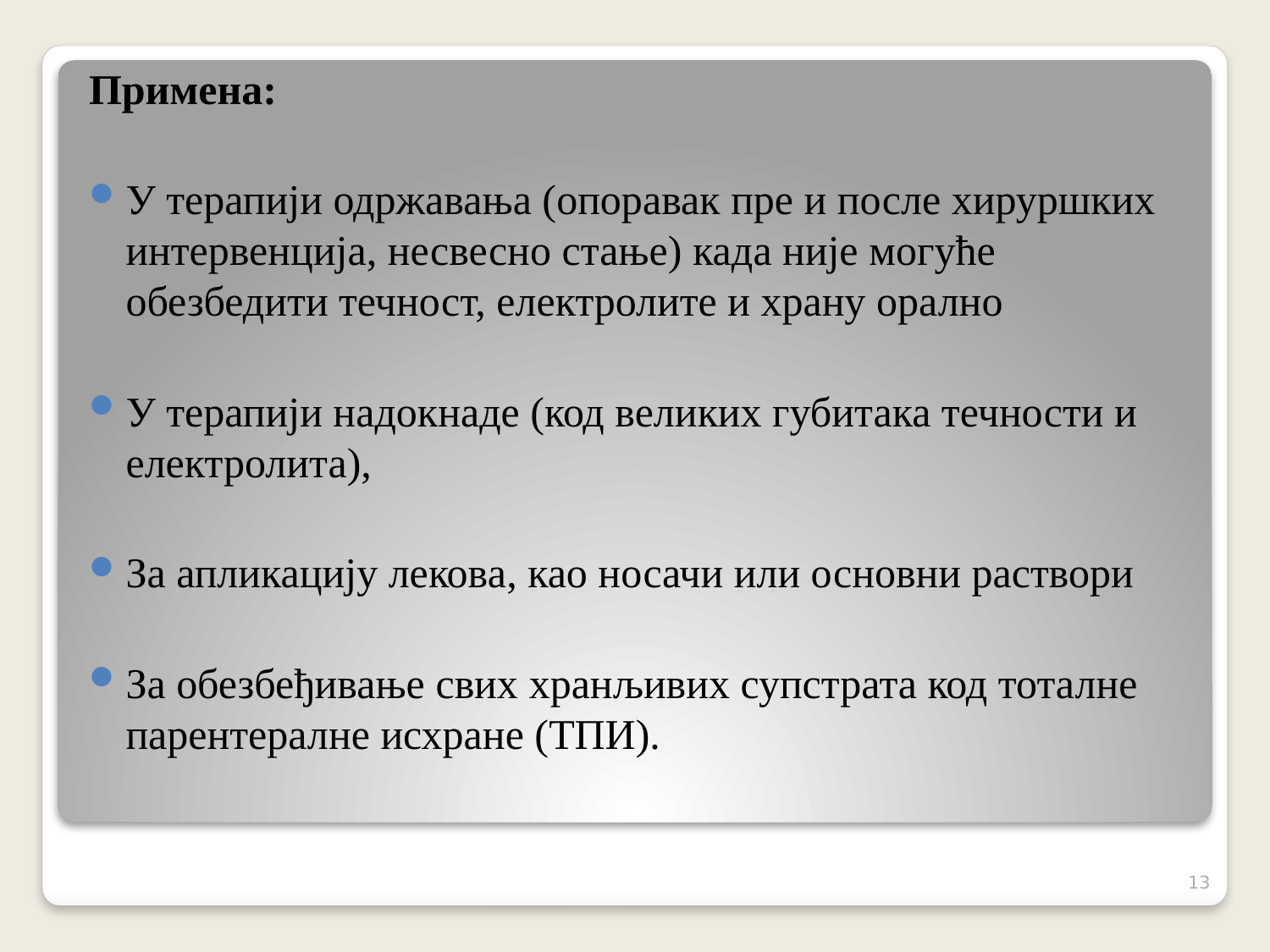

Примена:

У терапији одржавања (опоравак пре и после хируршких интервенција, несвесно стање) када није могуће обезбедити течност, електролите и храну орално

У терапији надокнаде (код великих губитака течности и електролита),

За апликацију лекова, као носачи или основни раствори

За обезбеђивање свих хранљивих супстрата код тоталне парентералне исхране (ТПИ).
13